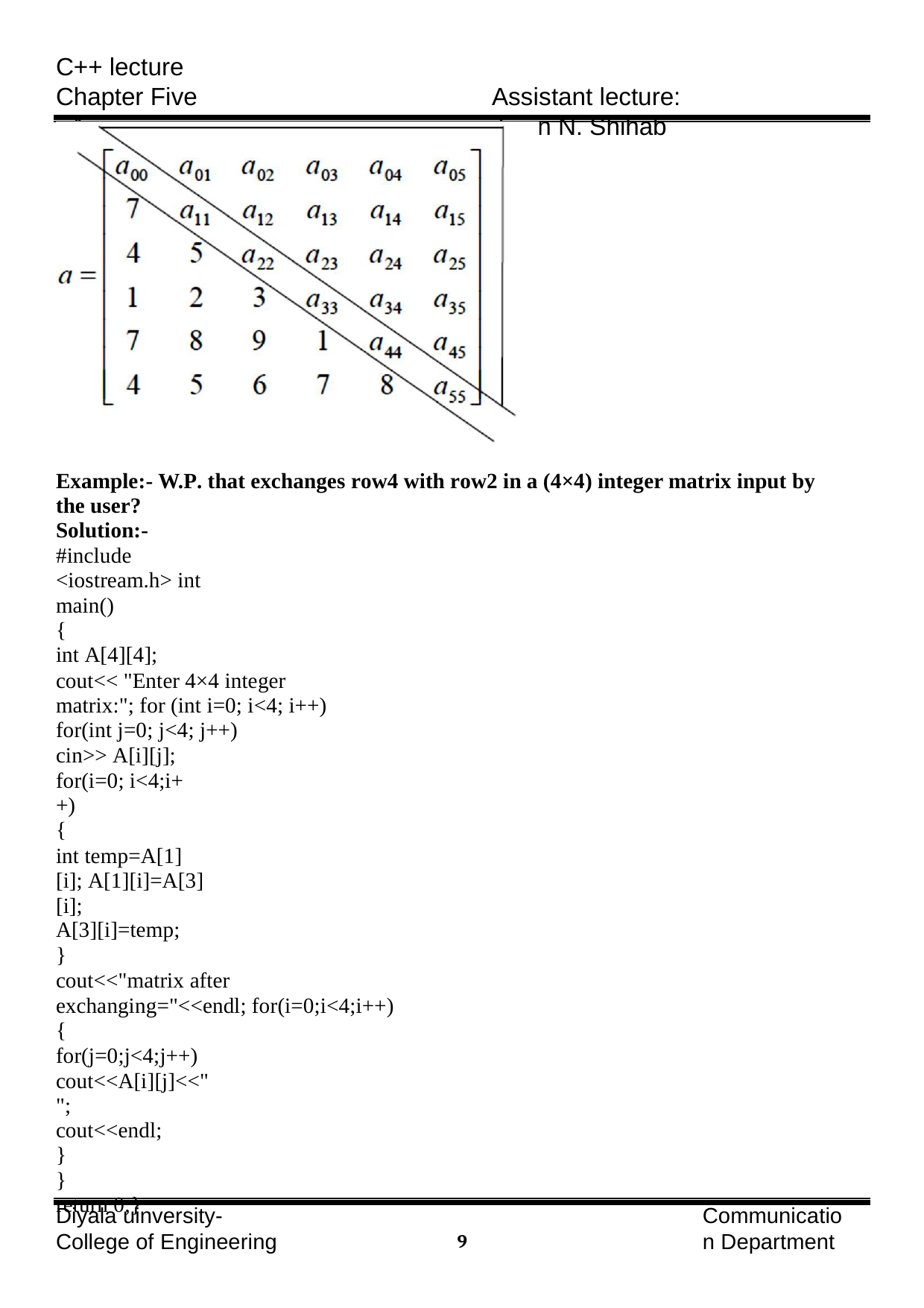

C++ lecture
Chapter Five : Array
Assistant lecture: Jinan N. Shihab

Example:- W.P. that exchanges row4 with row2 in a (4×4) integer matrix input by the user?
Solution:-
#include <iostream.h> int main()
{
int A[4][4];
cout<< "Enter 4×4 integer matrix:"; for (int i=0; i<4; i++)
for(int j=0; j<4; j++)
cin>> A[i][j]; for(i=0; i<4;i++)
{
int temp=A[1][i]; A[1][i]=A[3][i];
A[3][i]=temp;
}
cout<<"matrix after exchanging="<<endl; for(i=0;i<4;i++)
{
for(j=0;j<4;j++) cout<<A[i][j]<<" ";
cout<<endl;
}
}
return 0;}

Diyala uinversity- College of Engineering
Communication Department

9